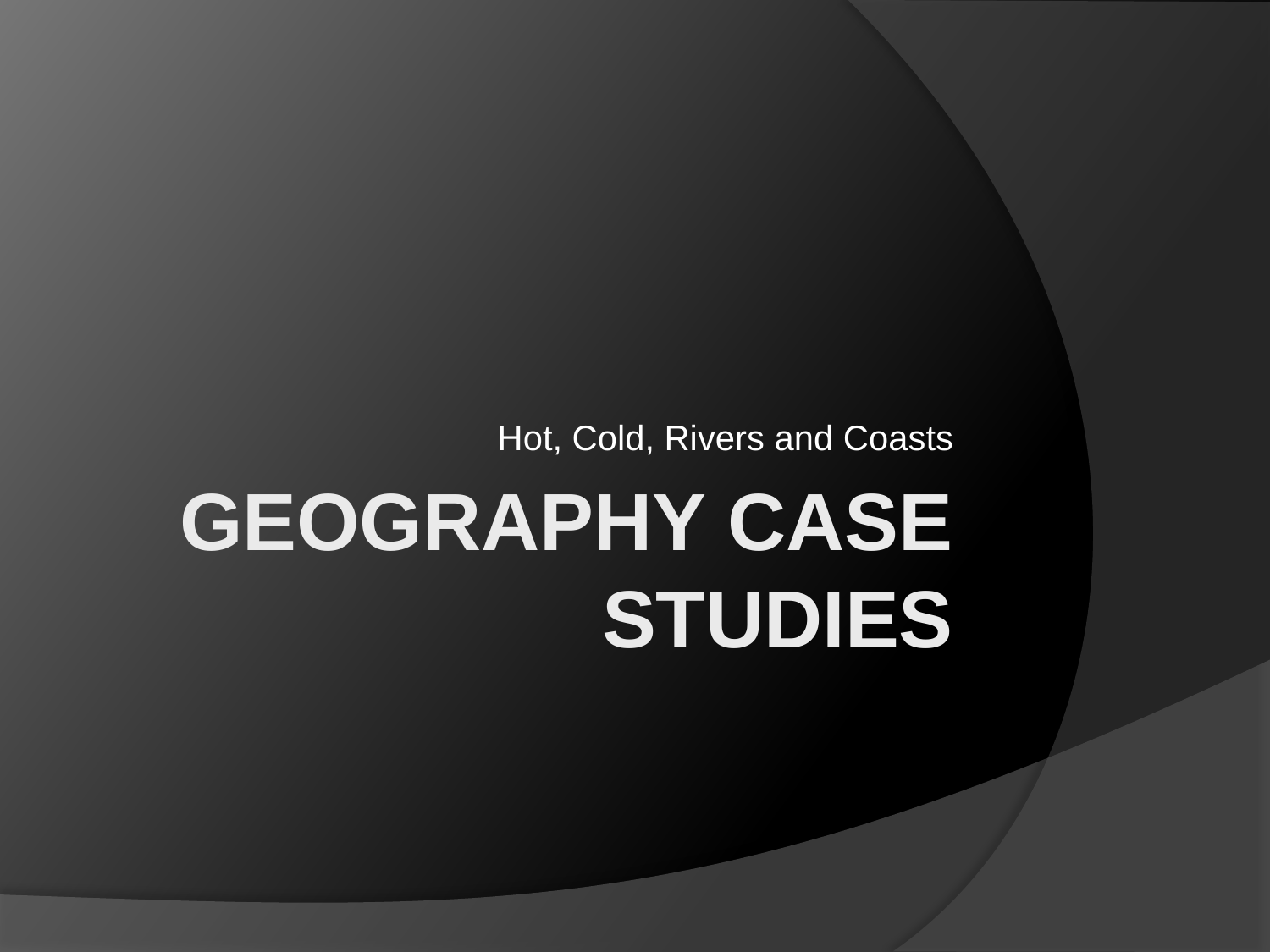

Hot, Cold, Rivers and Coasts
# Geography Case studies